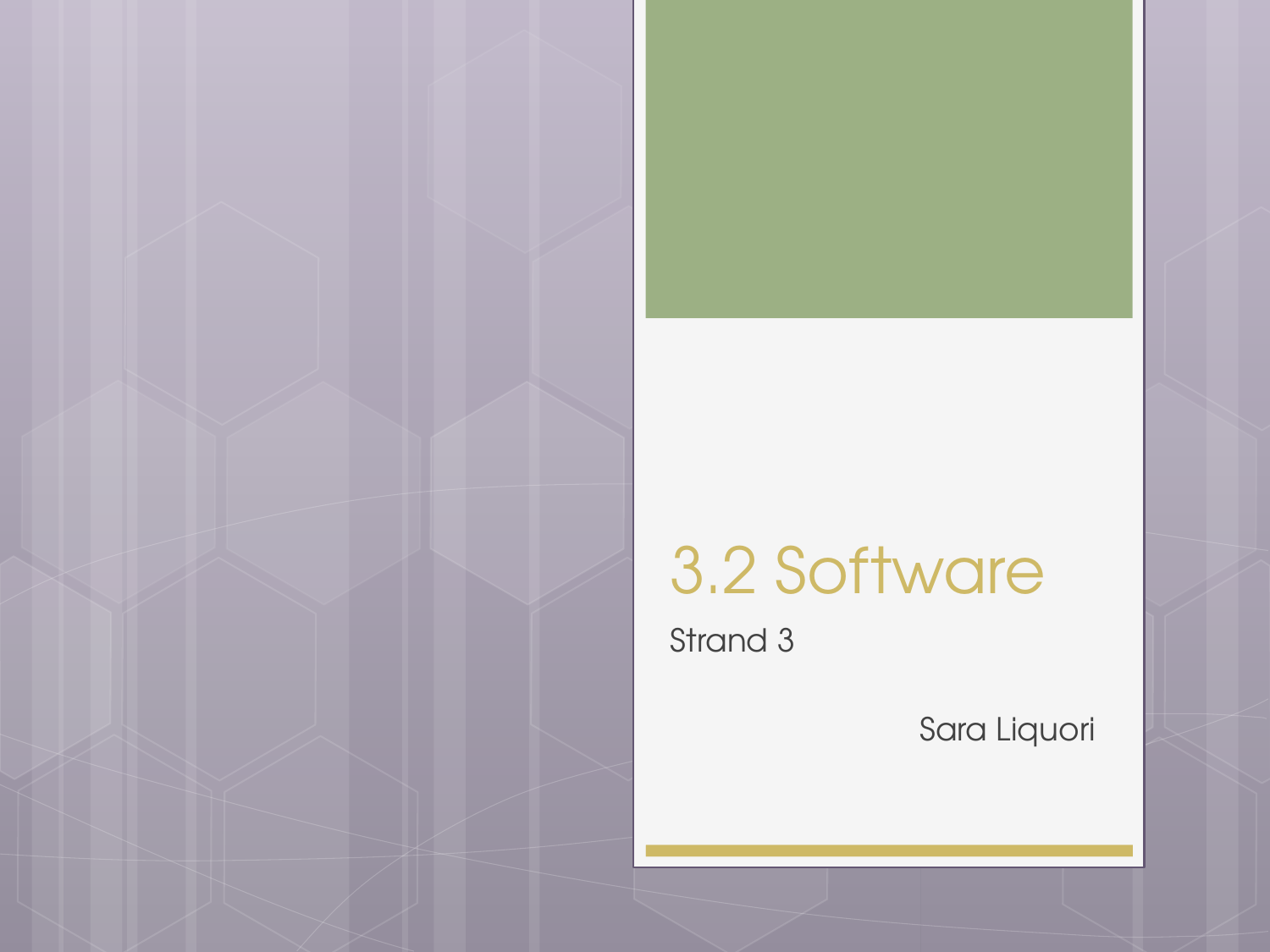

# 3.2 Software
Strand 3

Sara Liquori